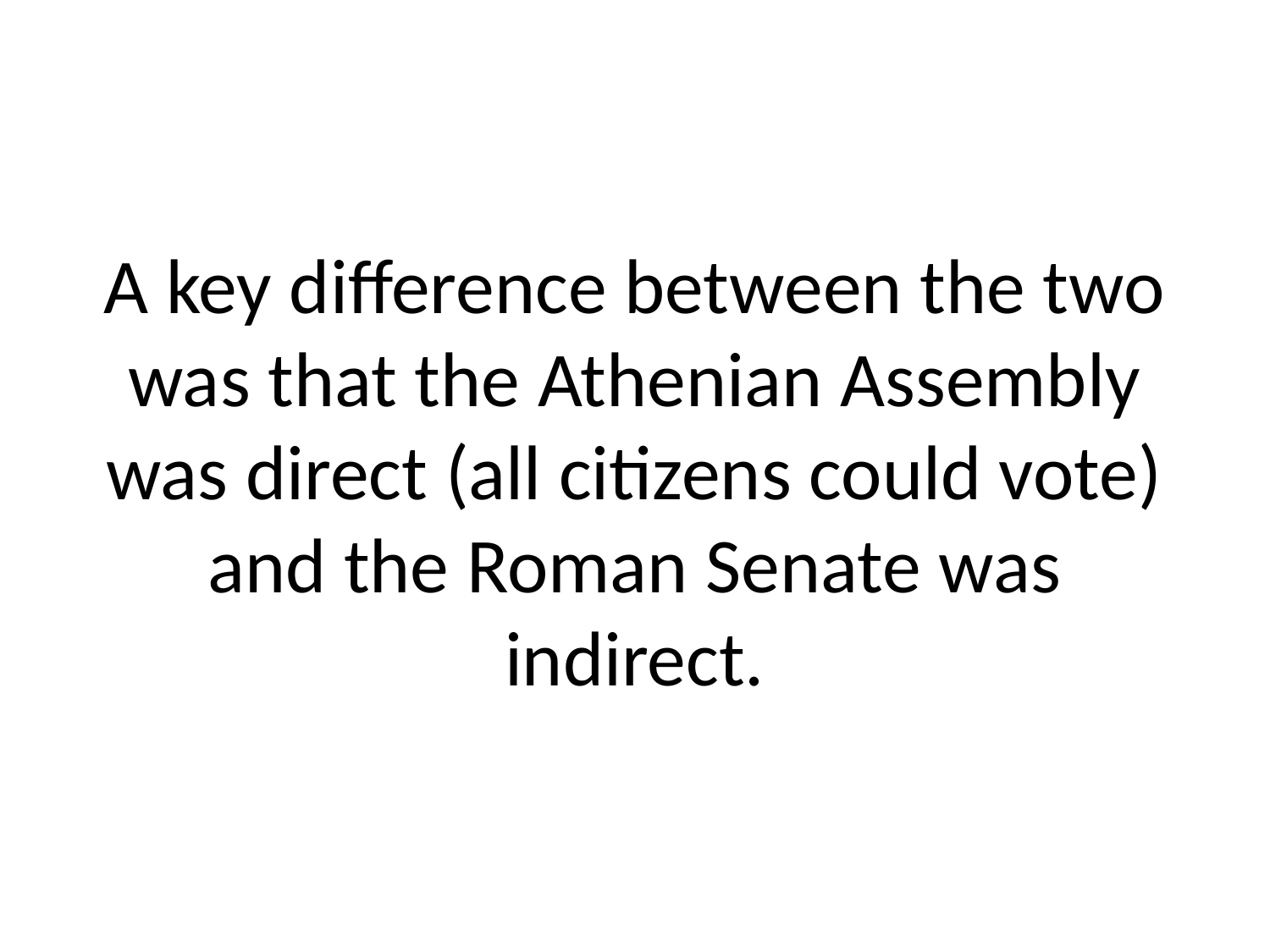

# A key difference between the two was that the Athenian Assembly was direct (all citizens could vote) and the Roman Senate was indirect.